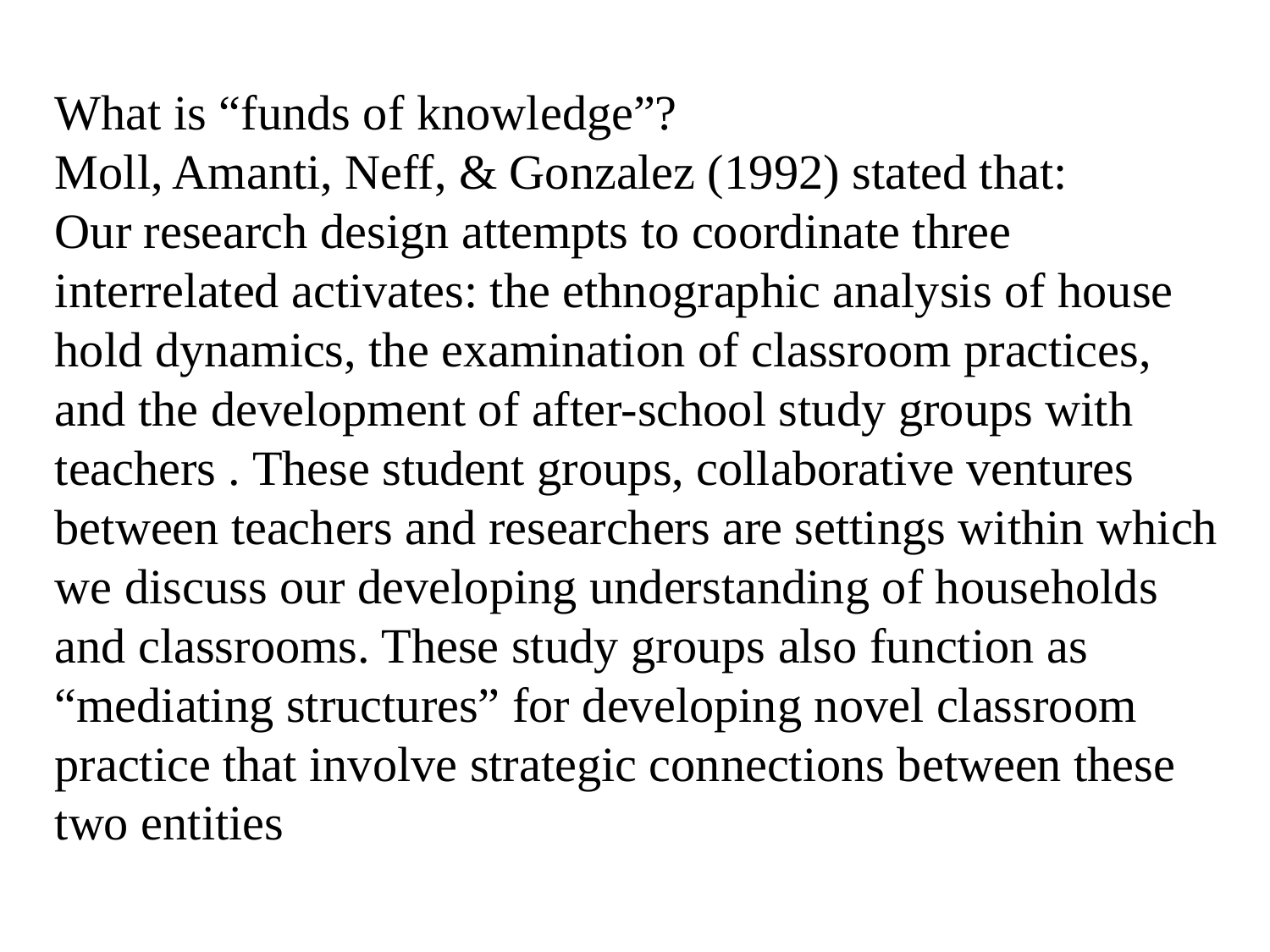

What is “funds of knowledge”?
Moll, Amanti, Neff, & Gonzalez (1992) stated that:
Our research design attempts to coordinate three
interrelated activates: the ethnographic analysis of house hold dynamics, the examination of classroom practices, and the development of after-school study groups with teachers . These student groups, collaborative ventures between teachers and researchers are settings within which we discuss our developing understanding of households and classrooms. These study groups also function as “mediating structures” for developing novel classroom practice that involve strategic connections between these two entities